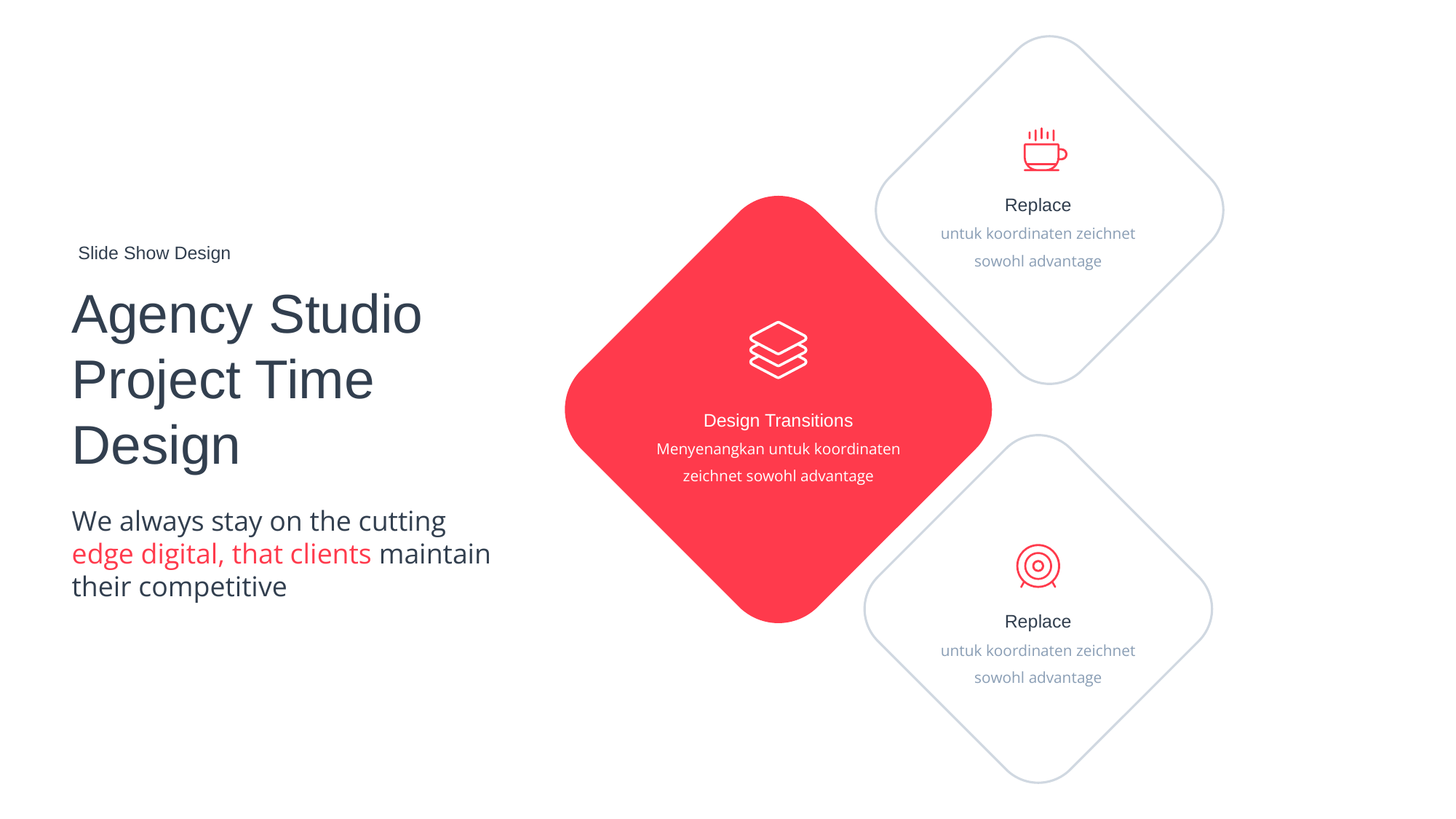

Replace
untuk koordinaten zeichnet sowohl advantage
Slide Show Design

Agency Studio Project Time
Design

Design Transitions
Menyenangkan untuk koordinaten zeichnet sowohl advantage

We always stay on the cutting edge digital, that clients maintain their competitive

Replace
untuk koordinaten zeichnet sowohl advantage